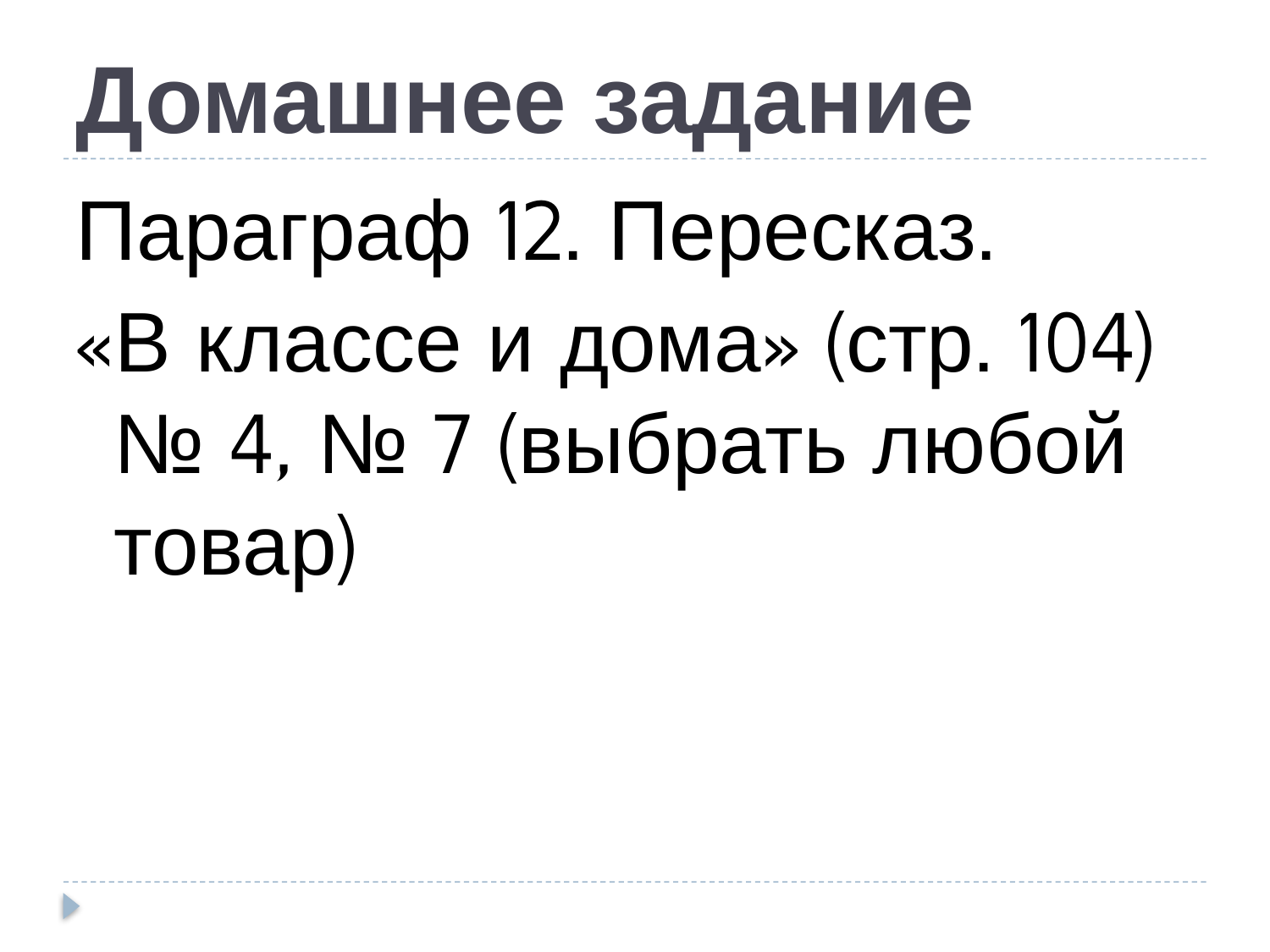

# Домашнее задание
Параграф 12. Пересказ.
«В классе и дома» (стр. 104) № 4, № 7 (выбрать любой товар)